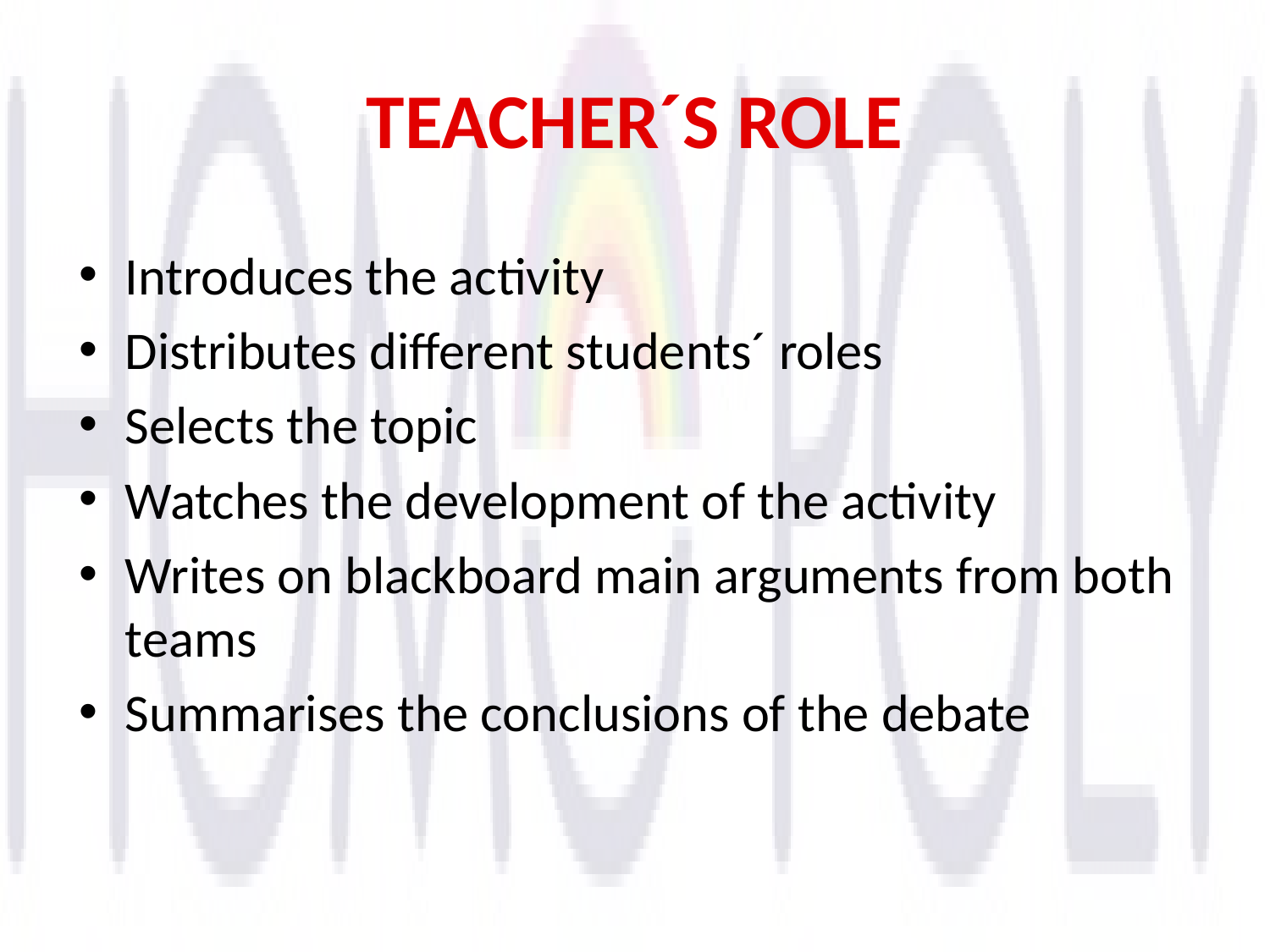

# TEACHER´S ROLE
Introduces the activity
Distributes different students´ roles
Selects the topic
Watches the development of the activity
Writes on blackboard main arguments from both teams
Summarises the conclusions of the debate